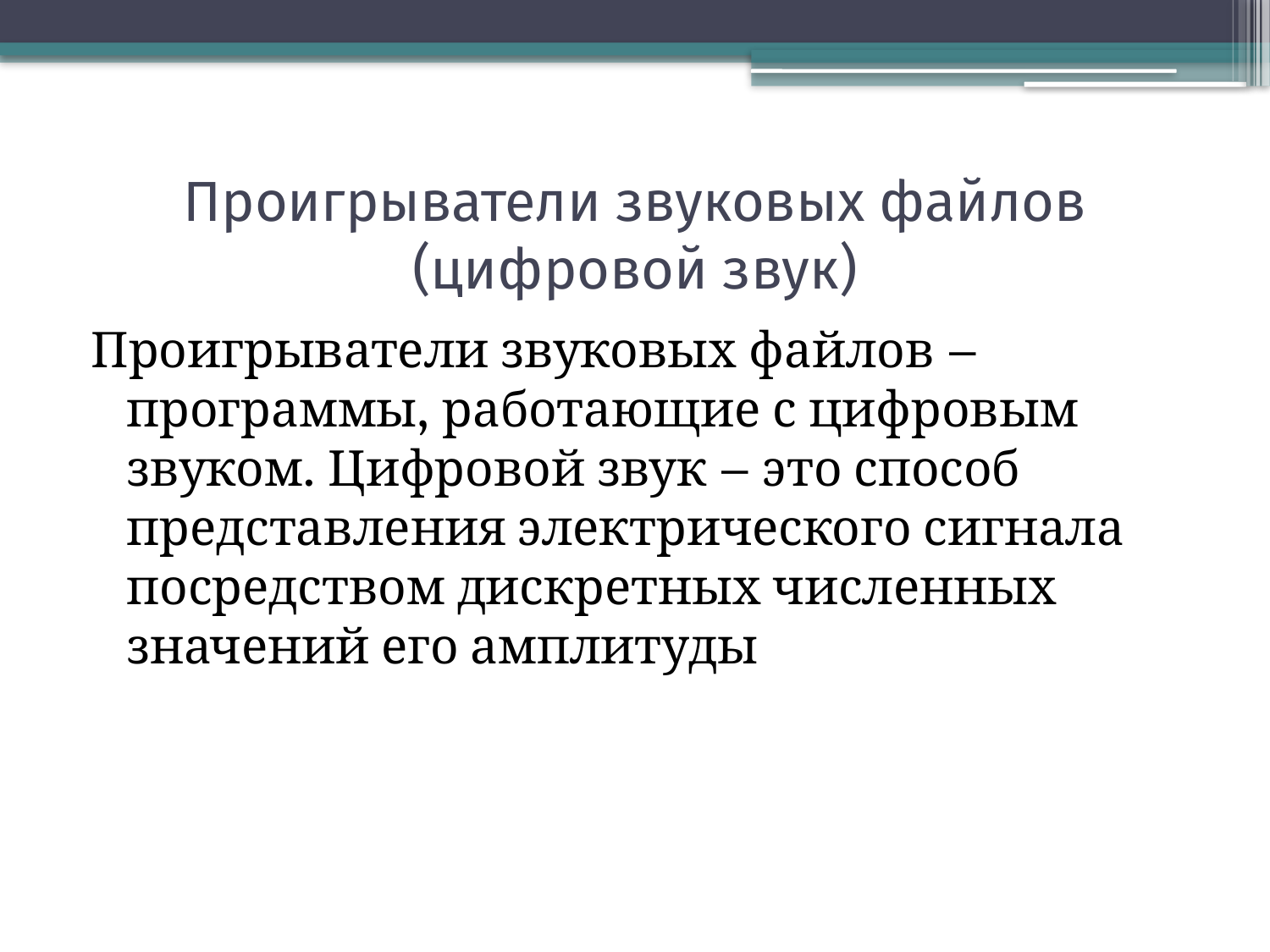

# Проигрыватели звуковых файлов (цифровой звук)
Проигрыватели звуковых файлов – программы, работающие с цифровым звуком. Цифровой звук – это способ представления электрического сигнала посредством дискретных численных значений его амплитуды